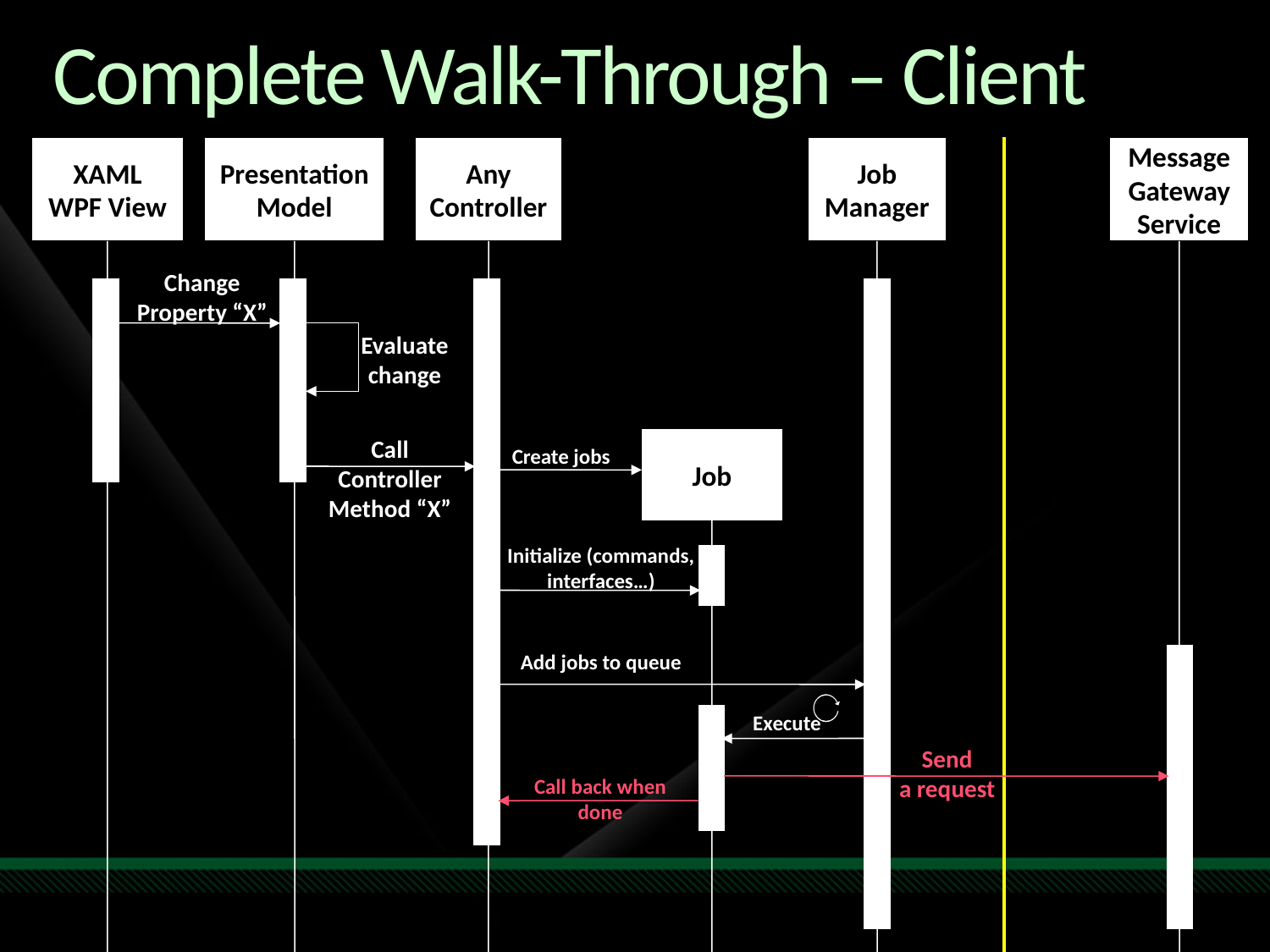

# Complete Walk-Through – Client
XAML WPF View
Presentation Model

Change Property “X”

Evaluate
change
Any Controller

Call Controller
Method “X”

Job Manager

Add jobs to queue

Message Gateway
Service

Job
Create jobs

Initialize (commands, interfaces…)

Execute

Send
a request

Call back when done